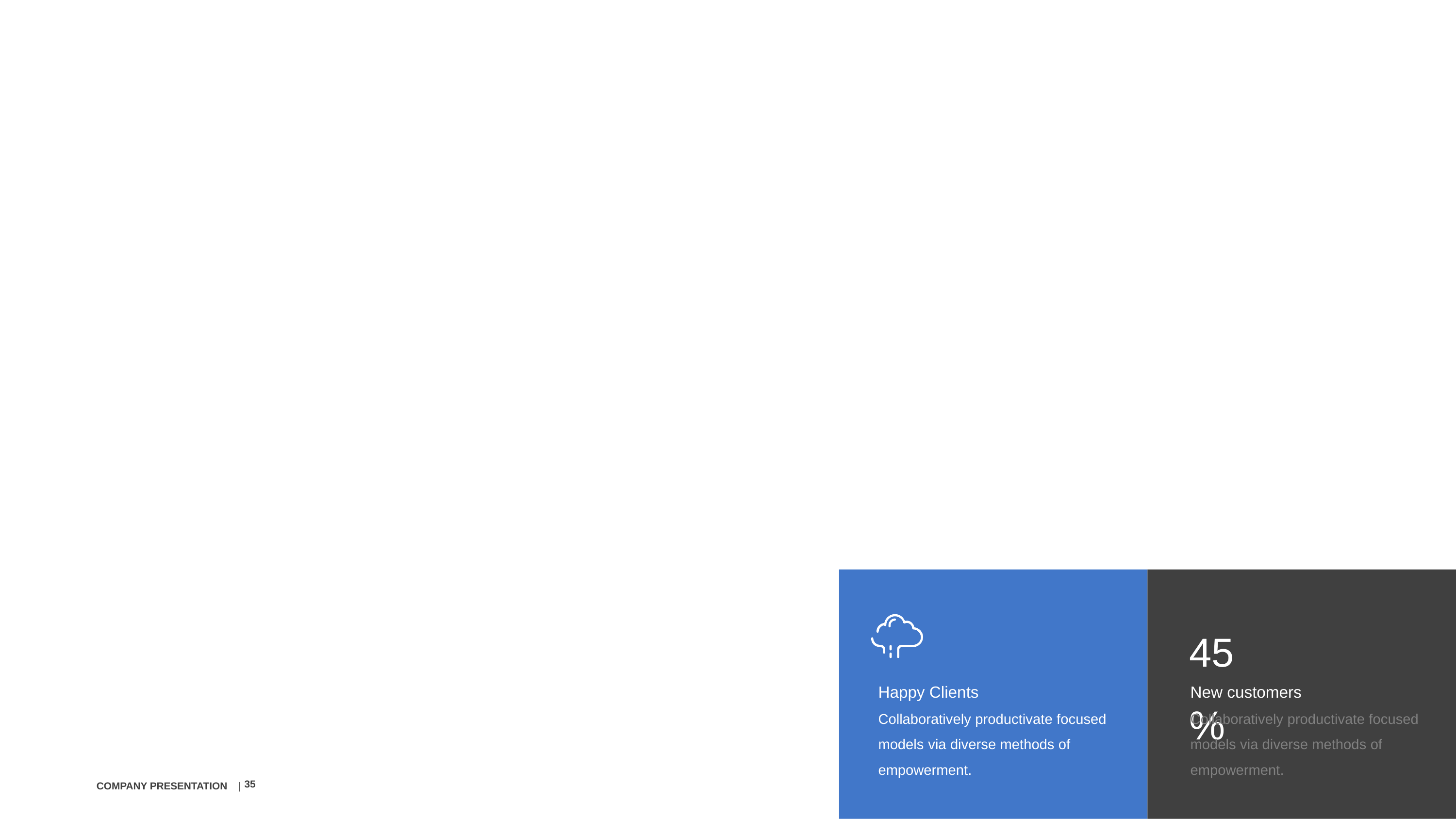

45%

Happy Clients
Collaboratively productivate focused models via diverse methods of empowerment.
New customers
Collaboratively productivate focused models via diverse methods of empowerment.